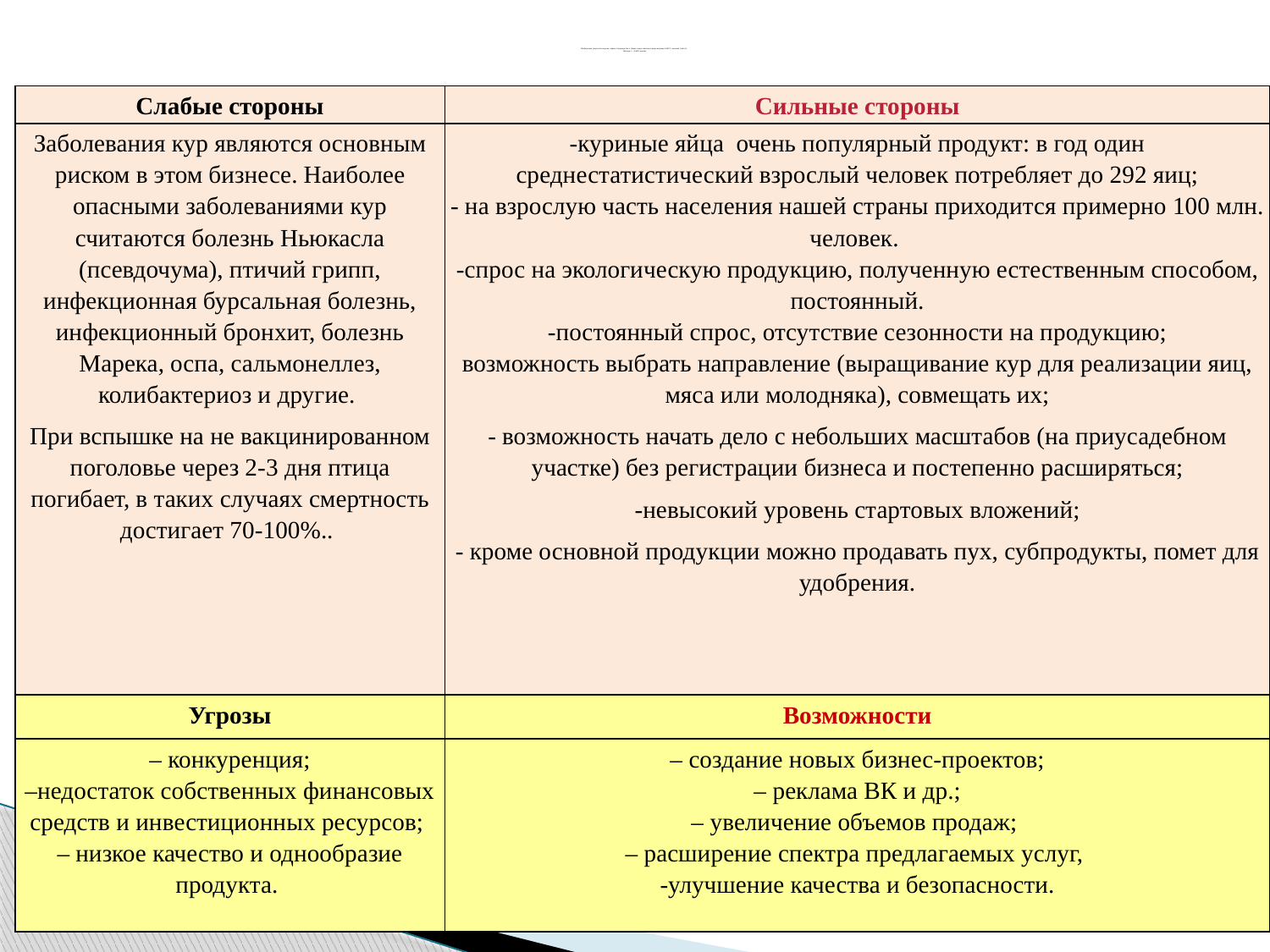

# Обобщенные результаты оценки сферы птецеводства в Сямже представлены в виде матрицы SWOT– анализа (табл.1). Таблица 1 – SWOT-анализ
| Слабые стороны | Сильные стороны |
| --- | --- |
| Заболевания кур являются основным риском в этом бизнесе. Наиболее опасными заболеваниями кур считаются болезнь Ньюкасла (псевдочума), птичий грипп, инфекционная бурсальная болезнь, инфекционный бронхит, болезнь Марека, оспа, сальмонеллез, колибактериоз и другие. При вспышке на не вакцинированном поголовье через 2-3 дня птица погибает, в таких случаях смертность достигает 70-100%.. | -куриные яйца очень популярный продукт: в год один среднестатистический взрослый человек потребляет до 292 яиц; - на взрослую часть населения нашей страны приходится примерно 100 млн. человек. -спрос на экологическую продукцию, полученную естественным способом, постоянный. -постоянный спрос, отсутствие сезонности на продукцию; возможность выбрать направление (выращивание кур для реализации яиц, мяса или молодняка), совмещать их; - возможность начать дело с небольших масштабов (на приусадебном участке) без регистрации бизнеса и постепенно расширяться; -невысокий уровень стартовых вложений; - кроме основной продукции можно продавать пух, субпродукты, помет для удобрения. |
| Угрозы | Возможности |
| – конкуренция; –недостаток собственных финансовых средств и инвестиционных ресурсов; – низкое качество и однообразие продукта. | – создание новых бизнес-проектов; – реклама ВК и др.; – увеличение объемов продаж; – расширение спектра предлагаемых услуг, -улучшение качества и безопасности. |